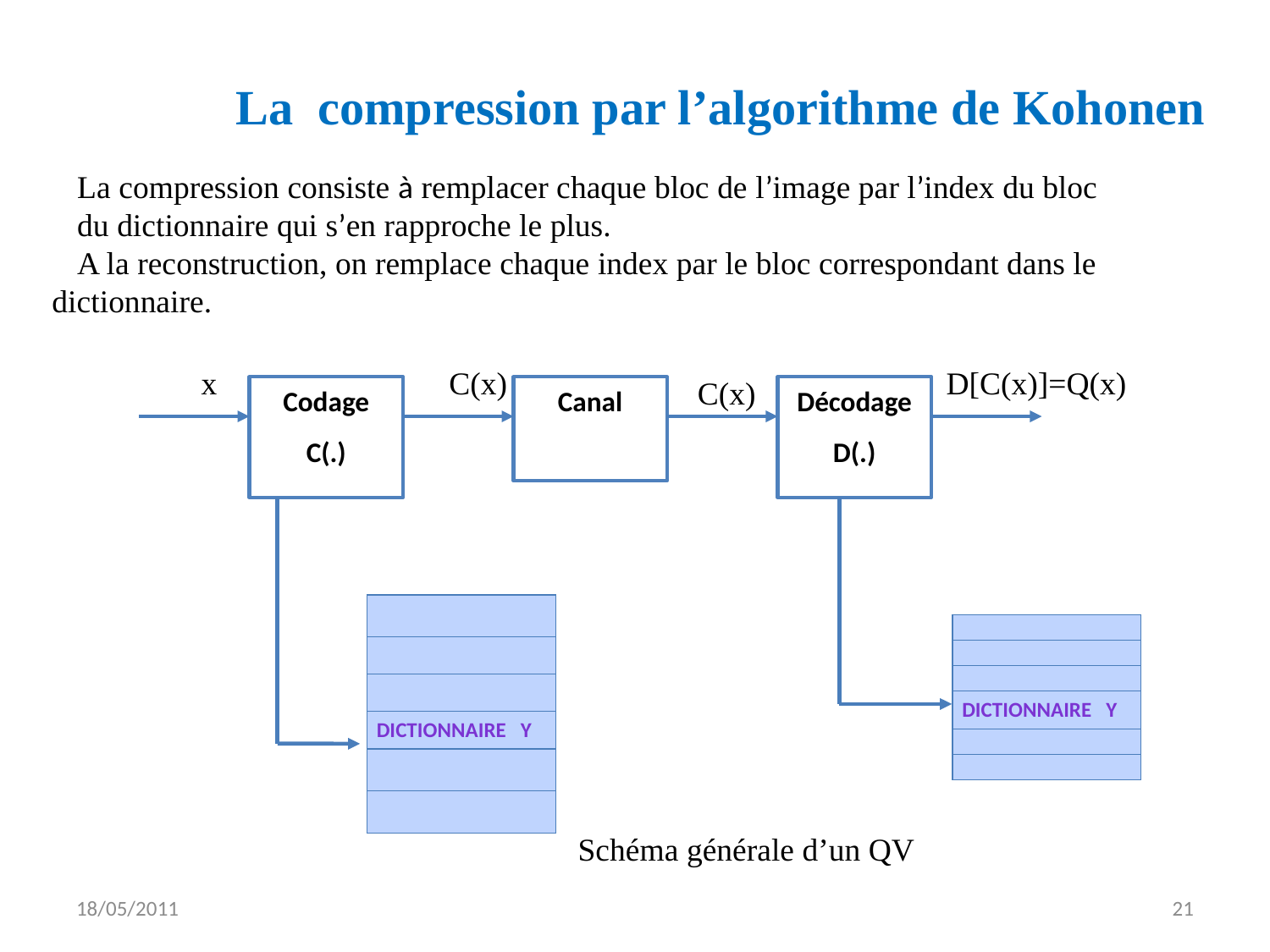

La  compression par l’algorithme de Kohonen
La compression consiste à remplacer chaque bloc de l’image par l’index du bloc
du dictionnaire qui s’en rapproche le plus.
A la reconstruction, on remplace chaque index par le bloc correspondant dans le dictionnaire.
x
C(x)
D[C(x)]=Q(x)
C(x)
Codage
C(.)
Canal
Décodage
D(.)
|  |
| --- |
|  |
|  |
| Dictionnaire Y |
|  |
|  |
|  |
| --- |
|  |
|  |
| Dictionnaire Y |
|  |
|  |
Schéma générale d’un QV
18/05/2011
21